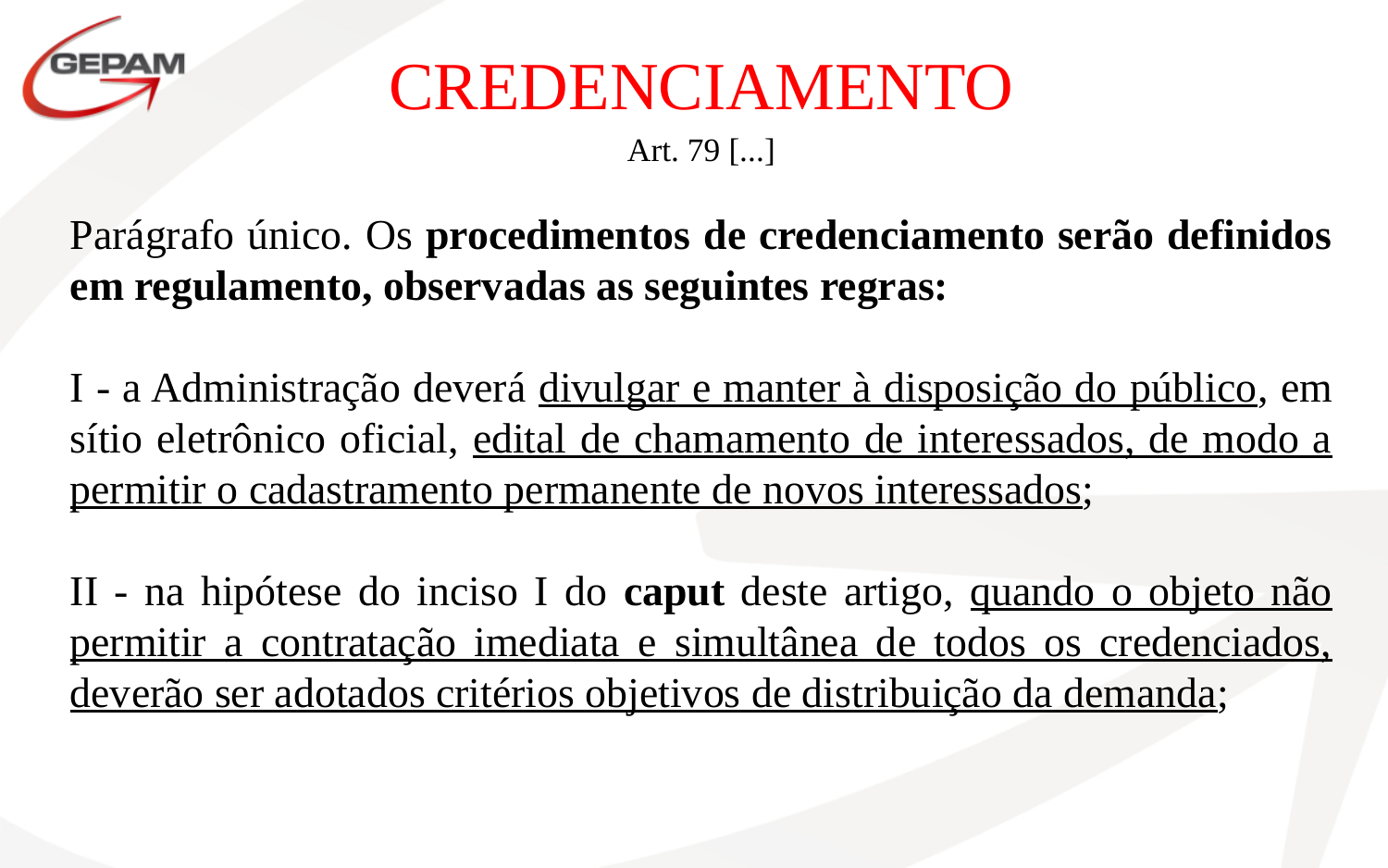

CREDENCIAMENTO
Art. 79 [...]

Parágrafo único. Os procedimentos de credenciamento serão definidos em regulamento, observadas as seguintes regras:

I - a Administração deverá divulgar e manter à disposição do público, em sítio eletrônico oficial, edital de chamamento de interessados, de modo a permitir o cadastramento permanente de novos interessados;

II - na hipótese do inciso I do caput deste artigo, quando o objeto não permitir a contratação imediata e simultânea de todos os credenciados, deverão ser adotados critérios objetivos de distribuição da demanda;